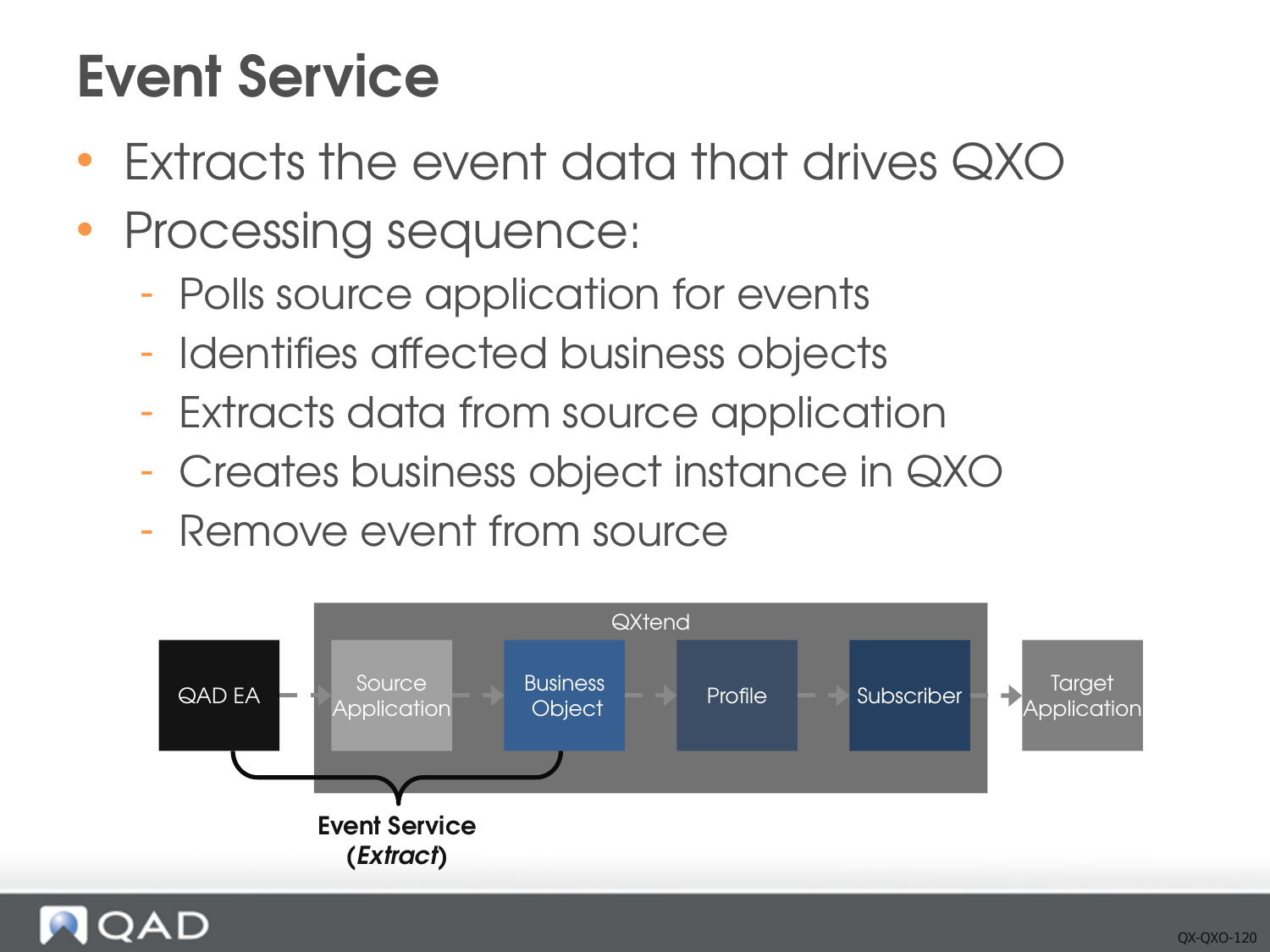

# Event Service
Extracts the event data that drives QXO
Processing sequence:
Polls source application for events
Identifies affected business objects
Extracts data from source application
Creates business object instance in QXO
Remove event from source
QXtend
QAD EA
Source
Application
Business
 Object
Profile
Subscriber
Target
Application

Event Service
(Extract)
QX-QXO-120